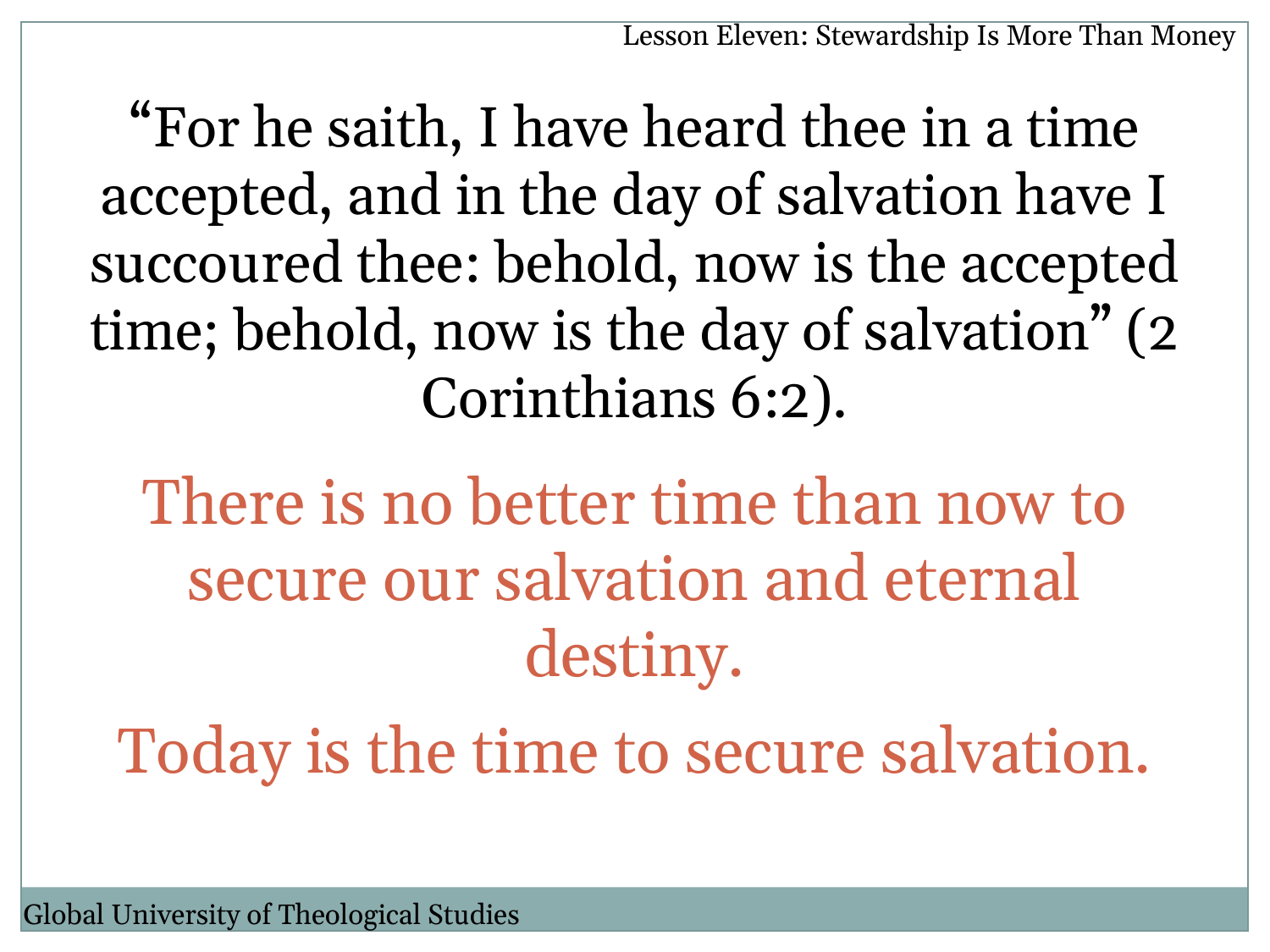

Lesson Eleven: Stewardship Is More Than Money
“For he saith, I have heard thee in a time accepted, and in the day of salvation have I succoured thee: behold, now is the accepted time; behold, now is the day of salvation” (2 Corinthians 6:2).
There is no better time than now to secure our salvation and eternal destiny.
Today is the time to secure salvation.
Global University of Theological Studies